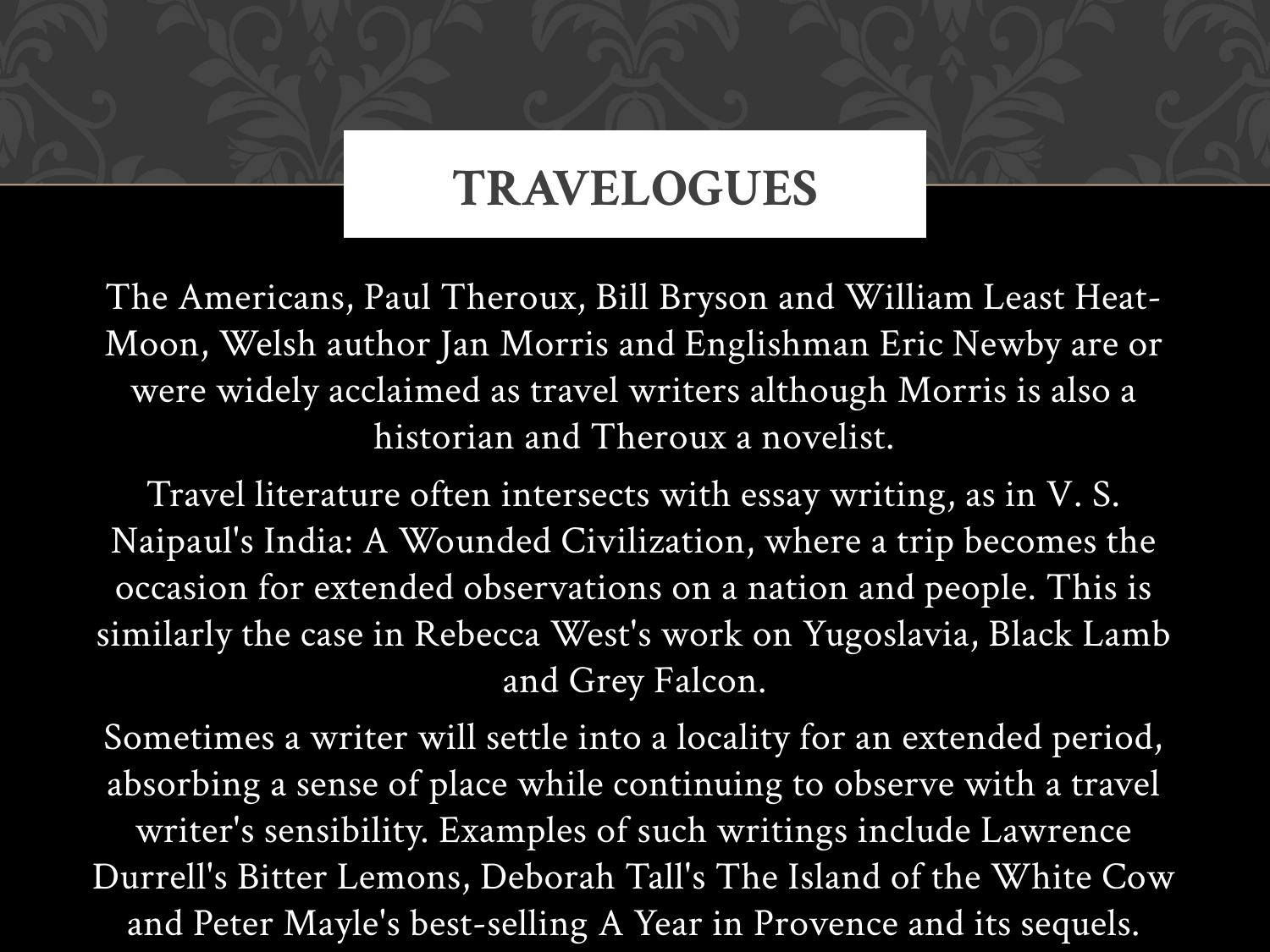

# Travelogues
The Americans, Paul Theroux, Bill Bryson and William Least Heat-Moon, Welsh author Jan Morris and Englishman Eric Newby are or were widely acclaimed as travel writers although Morris is also a historian and Theroux a novelist.
Travel literature often intersects with essay writing, as in V. S. Naipaul's India: A Wounded Civilization, where a trip becomes the occasion for extended observations on a nation and people. This is similarly the case in Rebecca West's work on Yugoslavia, Black Lamb and Grey Falcon.
Sometimes a writer will settle into a locality for an extended period, absorbing a sense of place while continuing to observe with a travel writer's sensibility. Examples of such writings include Lawrence Durrell's Bitter Lemons, Deborah Tall's The Island of the White Cow and Peter Mayle's best-selling A Year in Provence and its sequels.